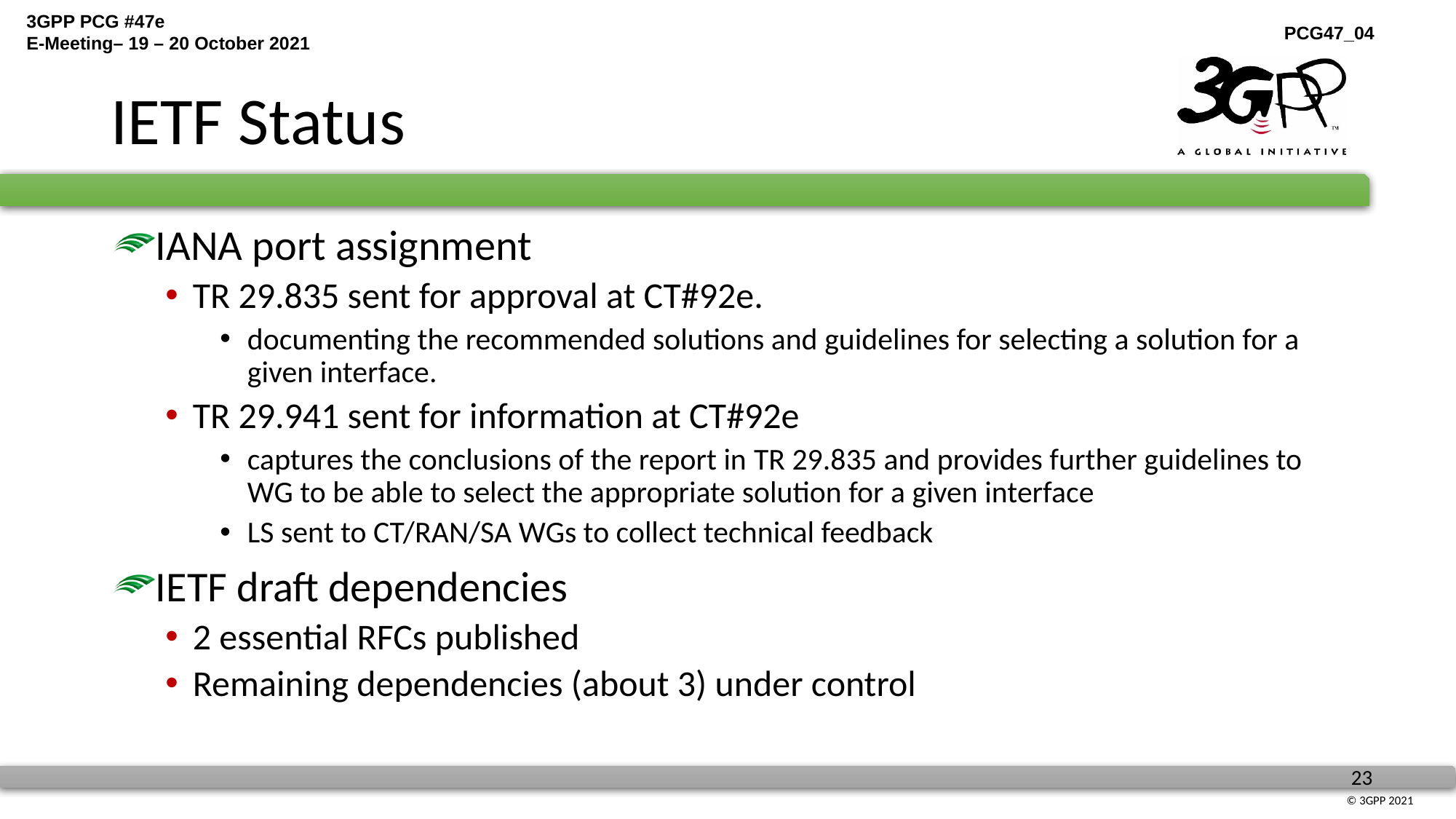

# IETF Status
IANA port assignment
TR 29.835 sent for approval at CT#92e.
documenting the recommended solutions and guidelines for selecting a solution for a given interface.
TR 29.941 sent for information at CT#92e
captures the conclusions of the report in TR 29.835 and provides further guidelines to WG to be able to select the appropriate solution for a given interface
LS sent to CT/RAN/SA WGs to collect technical feedback
IETF draft dependencies
2 essential RFCs published
Remaining dependencies (about 3) under control